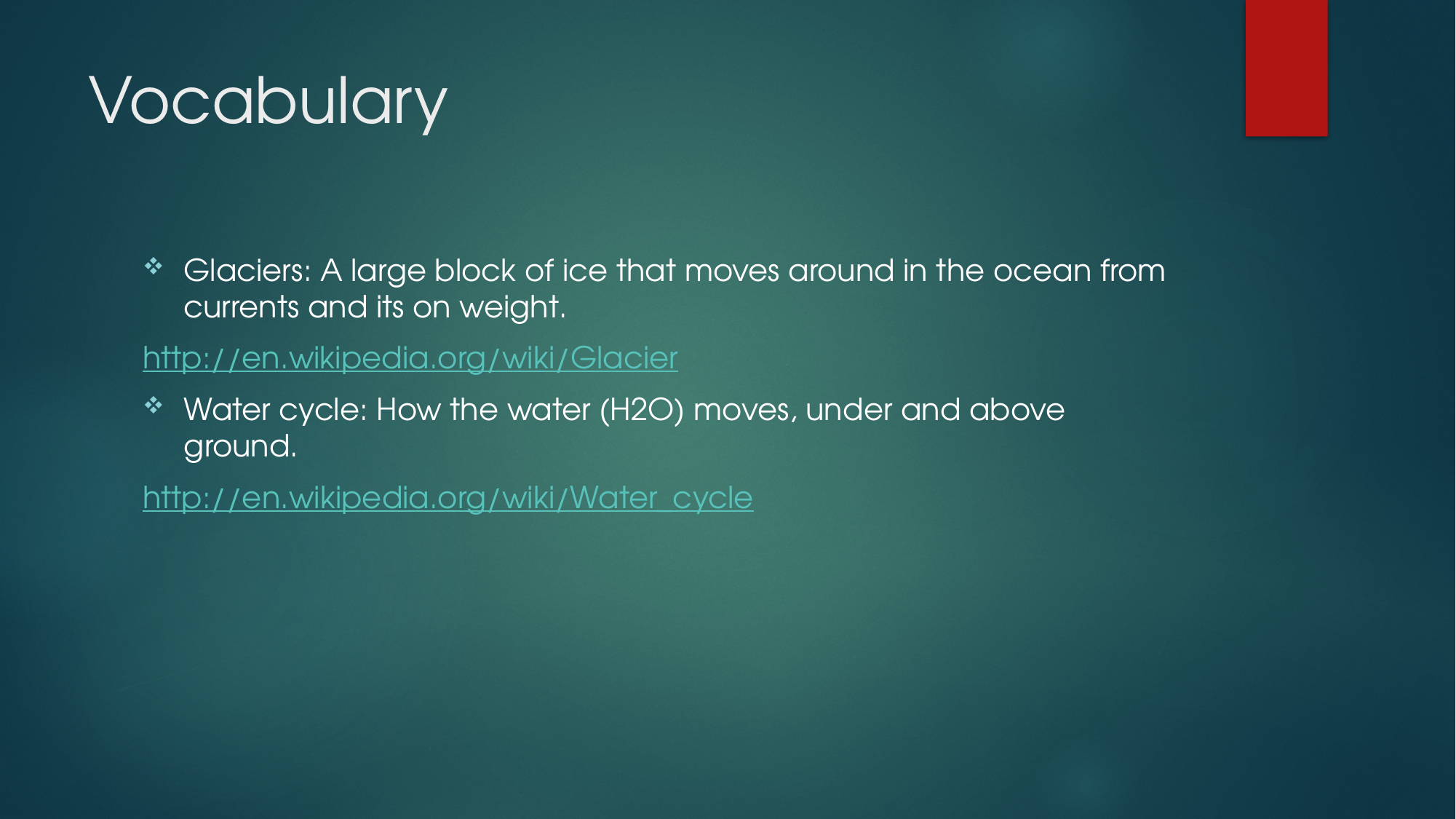

# Vocabulary
Glaciers: A large block of ice that moves around in the ocean from currents and its on weight.
http://en.wikipedia.org/wiki/Glacier
Water cycle: How the water (H2O) moves, under and above ground.
http://en.wikipedia.org/wiki/Water_cycle